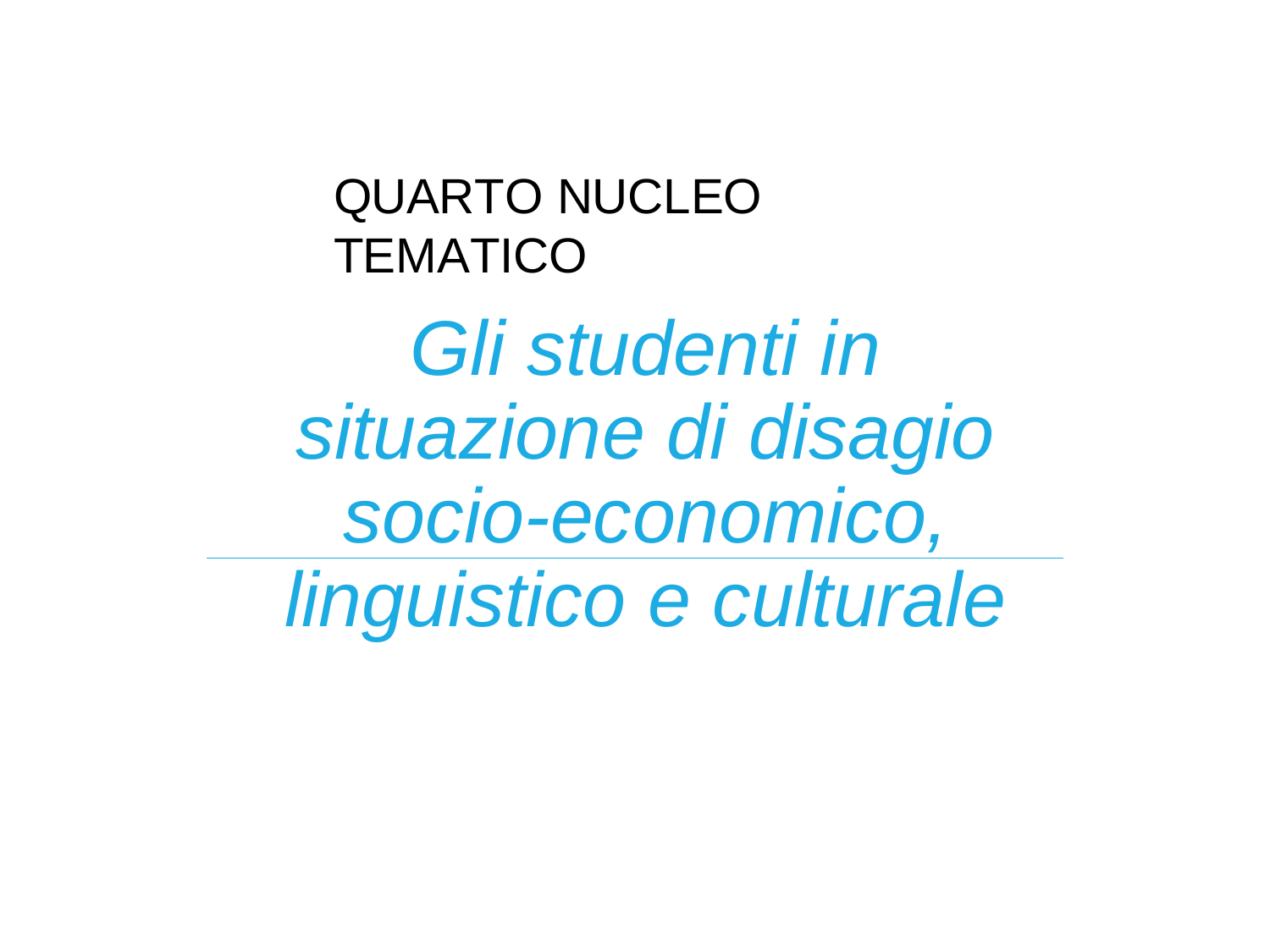

QUARTO NUCLEO TEMATICO
Gli studenti in situazione di disagio socio-economico, linguistico e culturale